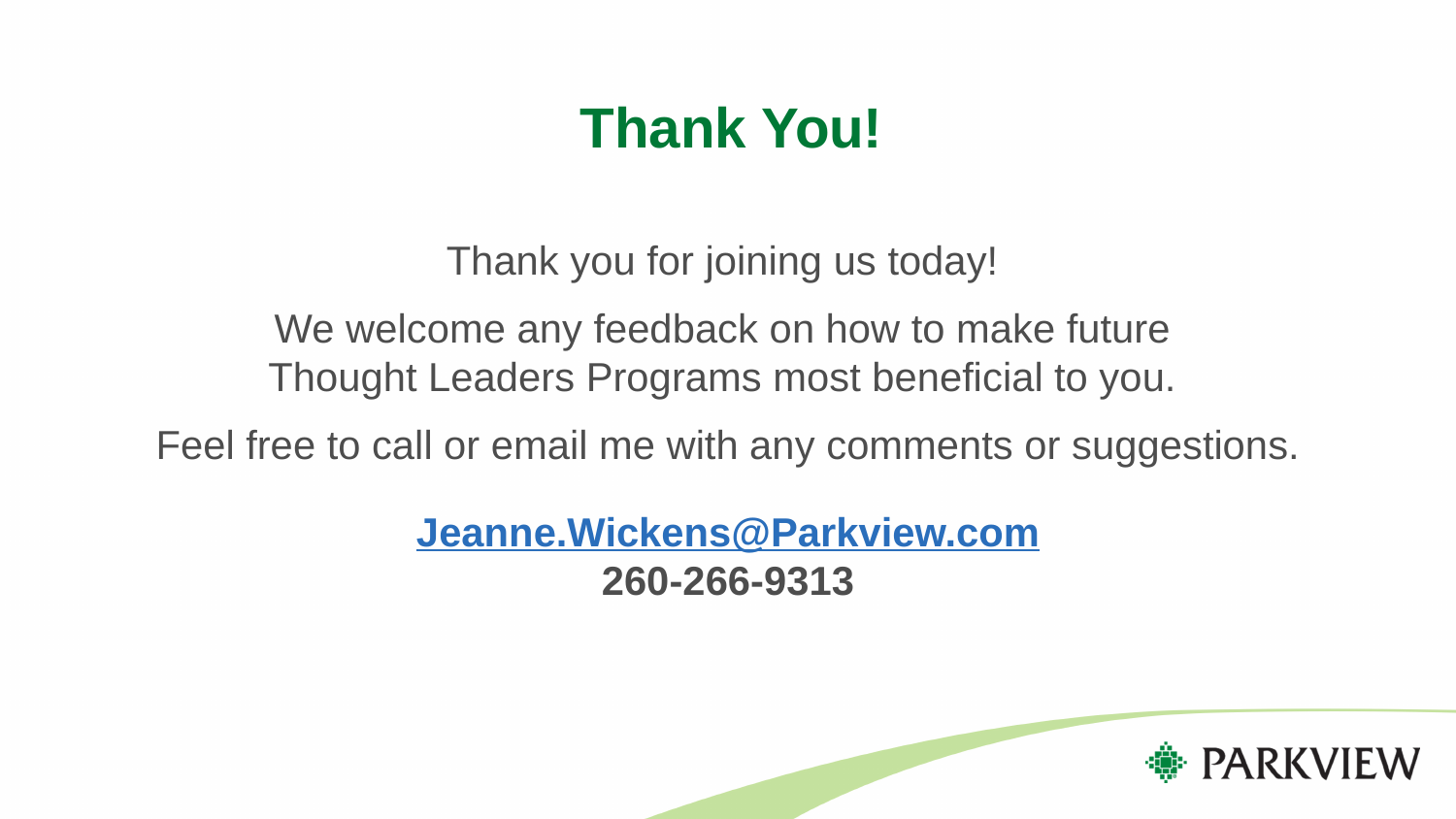

# Thank You!

Thank you for joining us today!

We welcome any feedback on how to make future
Thought Leaders Programs most beneficial to you.

Feel free to call or email me with any comments or suggestions.

Jeanne.Wickens@Parkview.com
260-266-9313